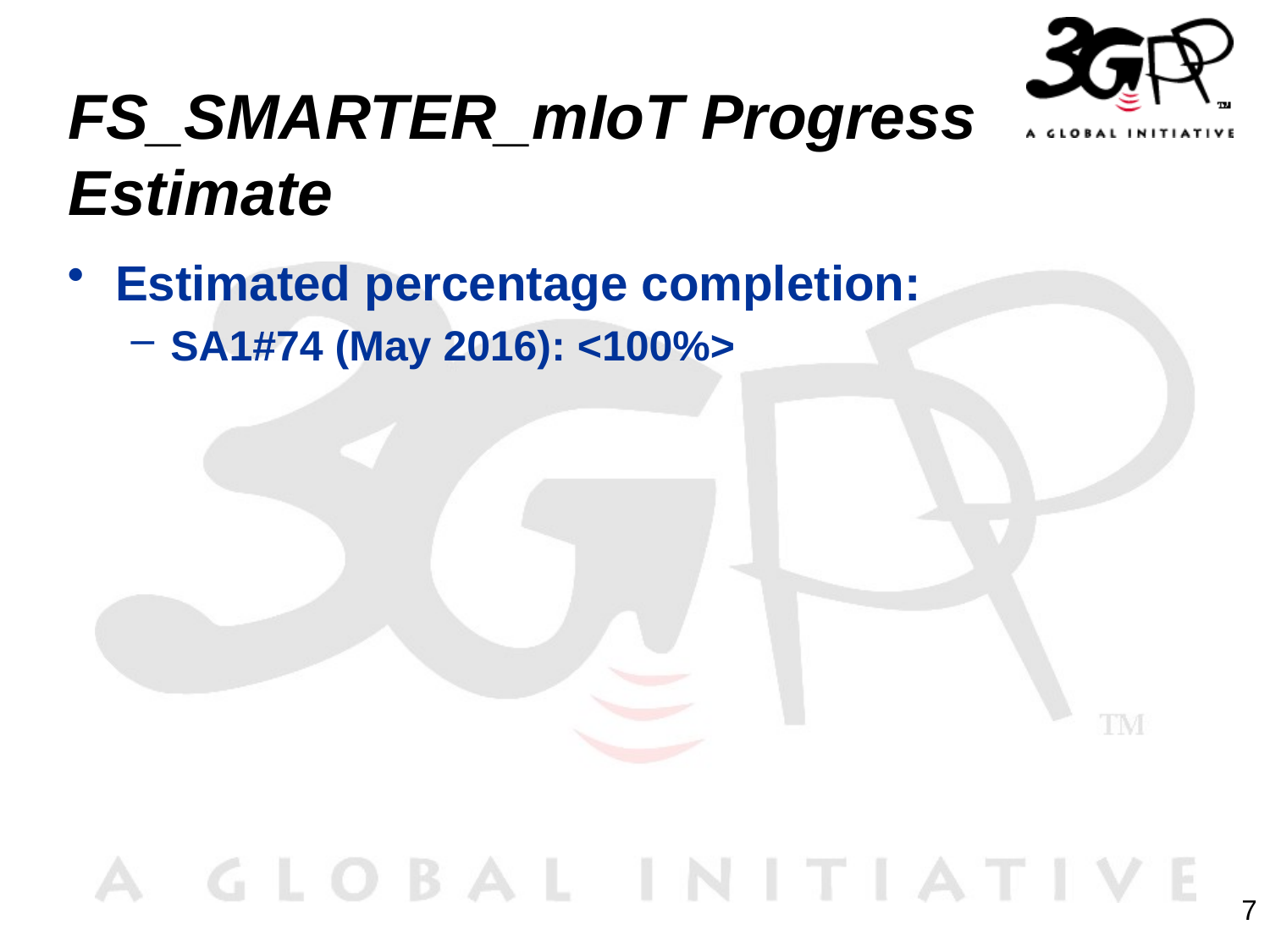

# FS_SMARTER_mIoT Progress Estimate

Estimated percentage completion:
SA1#74 (May 2016): <100%>
7